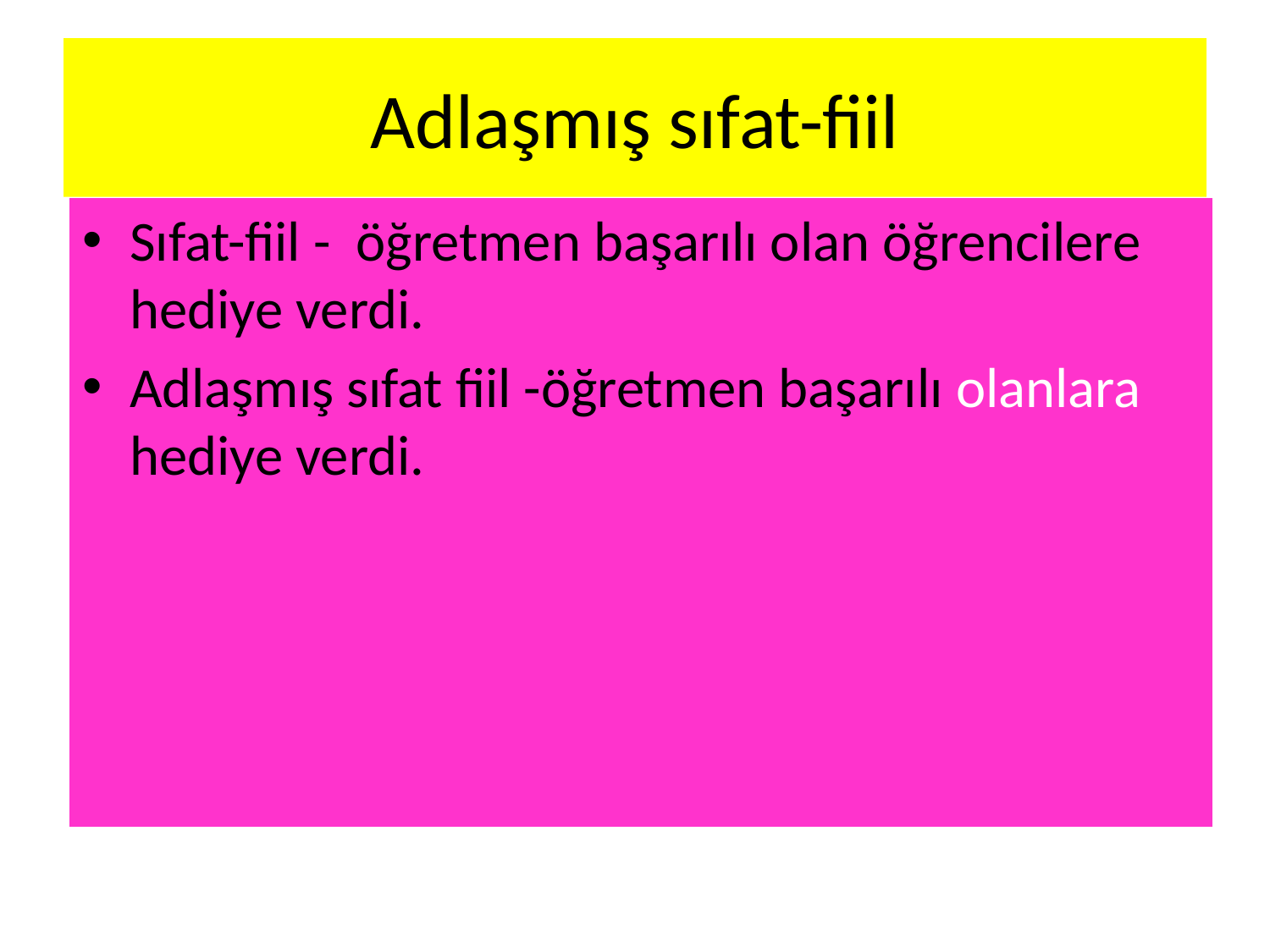

# Adlaşmış sıfat-fiil
Sıfat-fiil -  öğretmen başarılı olan öğrencilere hediye verdi.
Adlaşmış sıfat fiil -öğretmen başarılı olanlara hediye verdi.